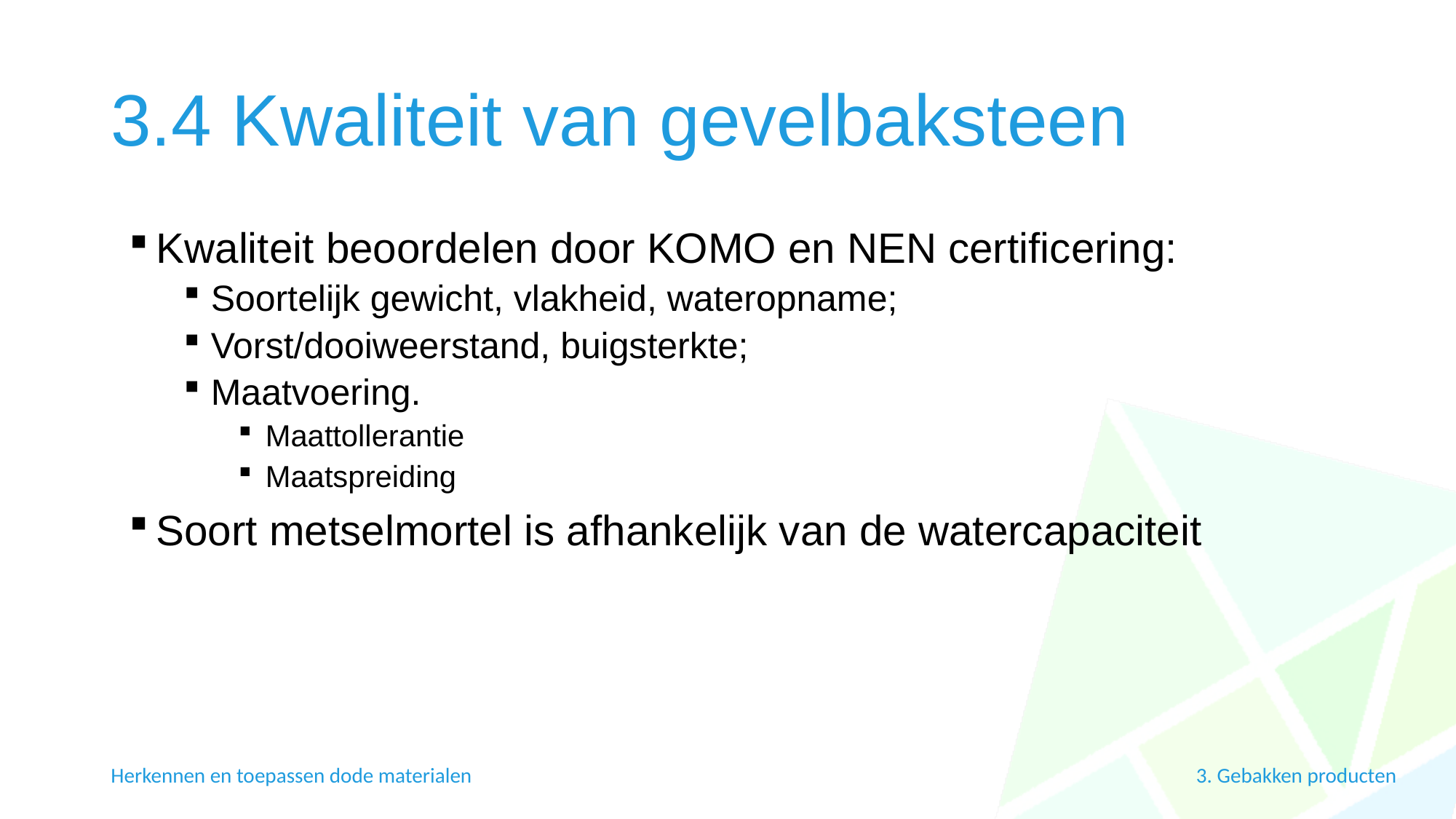

# 3.4 Kwaliteit van gevelbaksteen
Kwaliteit beoordelen door KOMO en NEN certificering:
Soortelijk gewicht, vlakheid, wateropname;
Vorst/dooiweerstand, buigsterkte;
Maatvoering.
Maattollerantie
Maatspreiding
Soort metselmortel is afhankelijk van de watercapaciteit
Herkennen en toepassen dode materialen
3. Gebakken producten